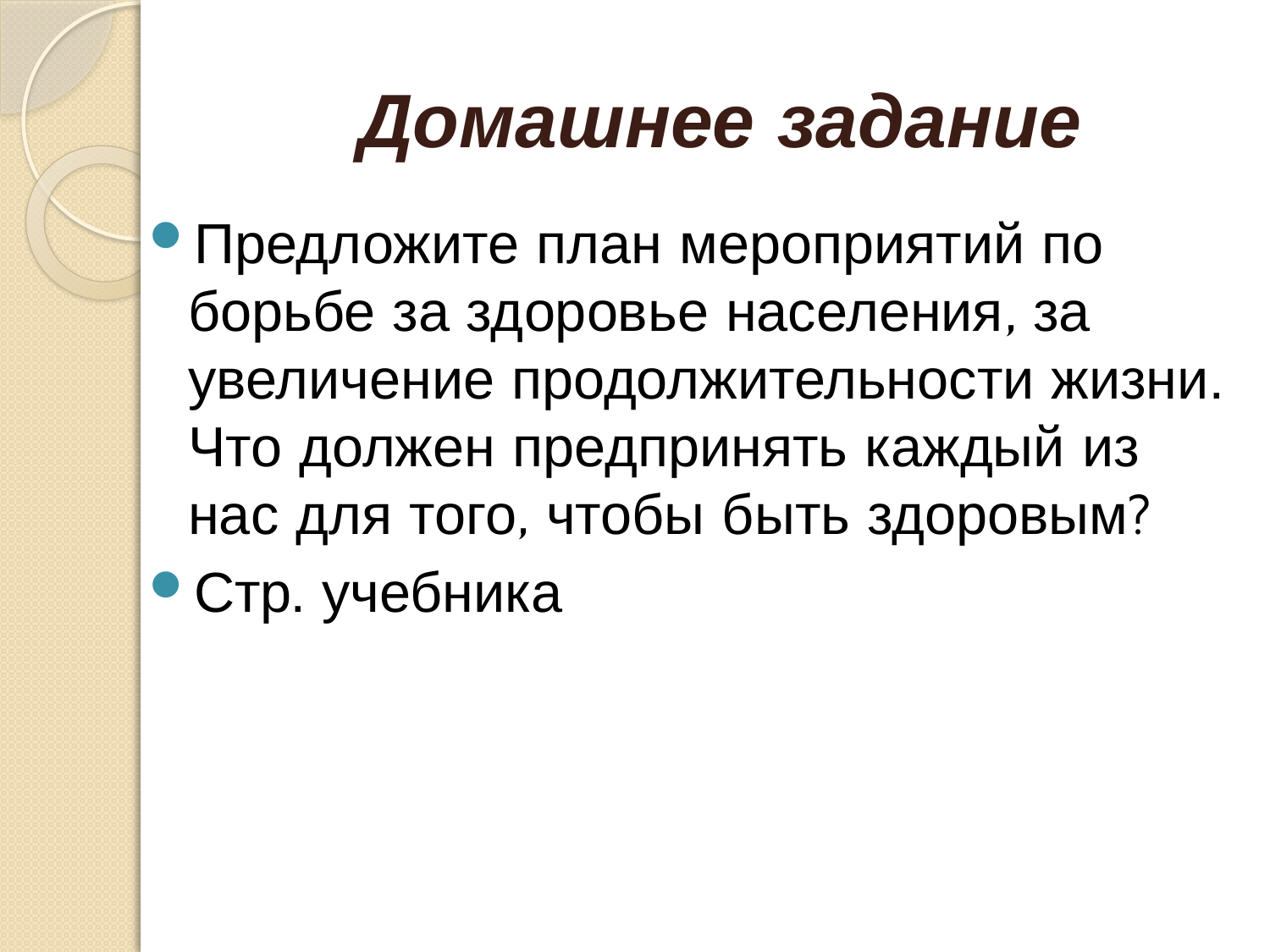

# Домашнее задание
Предложите план мероприятий по борьбе за здоровье населения, за увеличение продолжительности жизни. Что должен предпринять каждый из нас для того, чтобы быть здоровым?
Стр. учебника